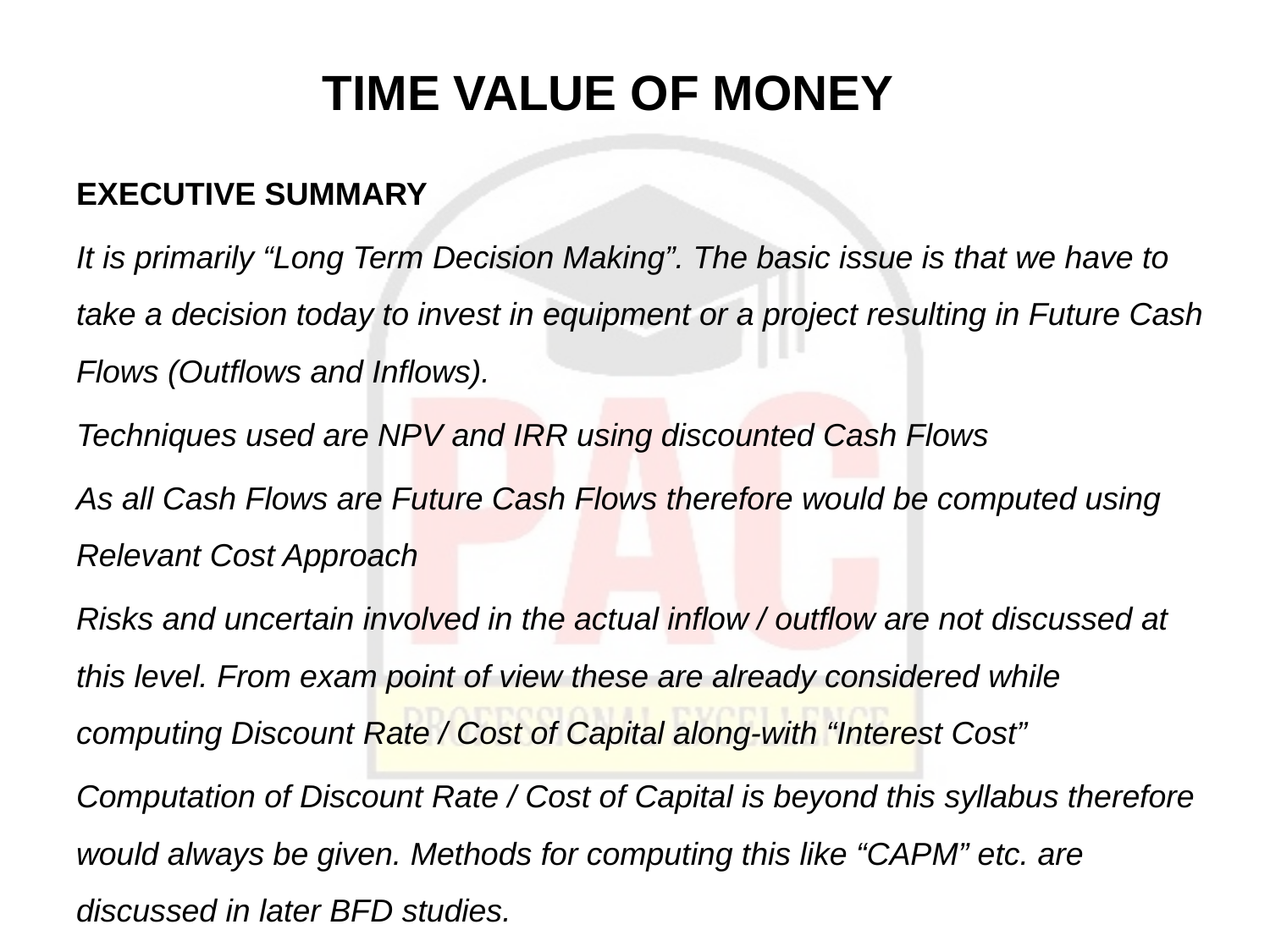

# TIME VALUE OF MONEY
EXECUTIVE SUMMARY
It is primarily “Long Term Decision Making”. The basic issue is that we have to take a decision today to invest in equipment or a project resulting in Future Cash Flows (Outflows and Inflows).
Techniques used are NPV and IRR using discounted Cash Flows
As all Cash Flows are Future Cash Flows therefore would be computed using Relevant Cost Approach
Risks and uncertain involved in the actual inflow / outflow are not discussed at this level. From exam point of view these are already considered while computing Discount Rate / Cost of Capital along-with “Interest Cost”
Computation of Discount Rate / Cost of Capital is beyond this syllabus therefore would always be given. Methods for computing this like “CAPM” etc. are discussed in later BFD studies.